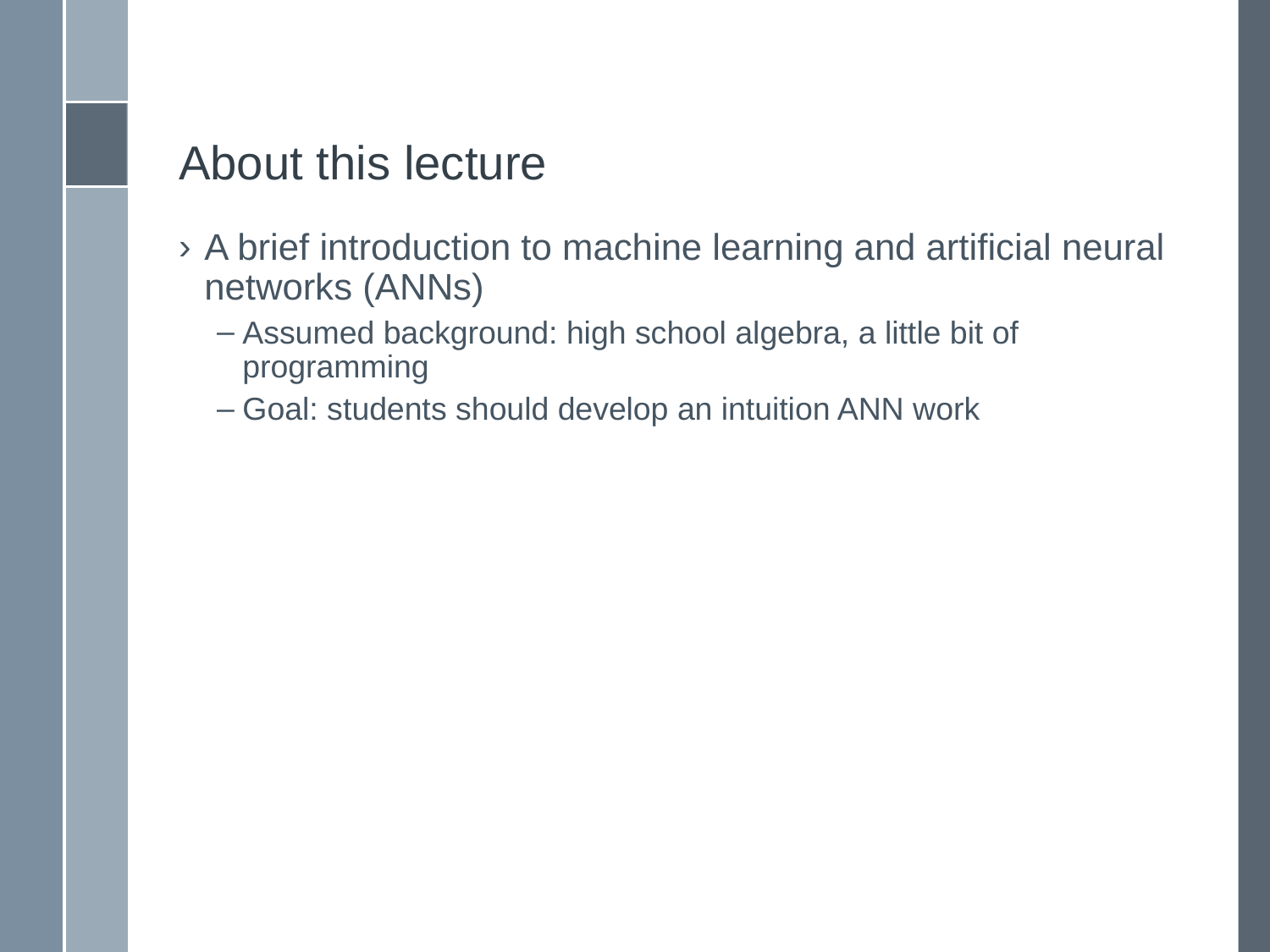

# About this lecture
A brief introduction to machine learning and artificial neural networks (ANNs)
Assumed background: high school algebra, a little bit of programming
Goal: students should develop an intuition ANN work